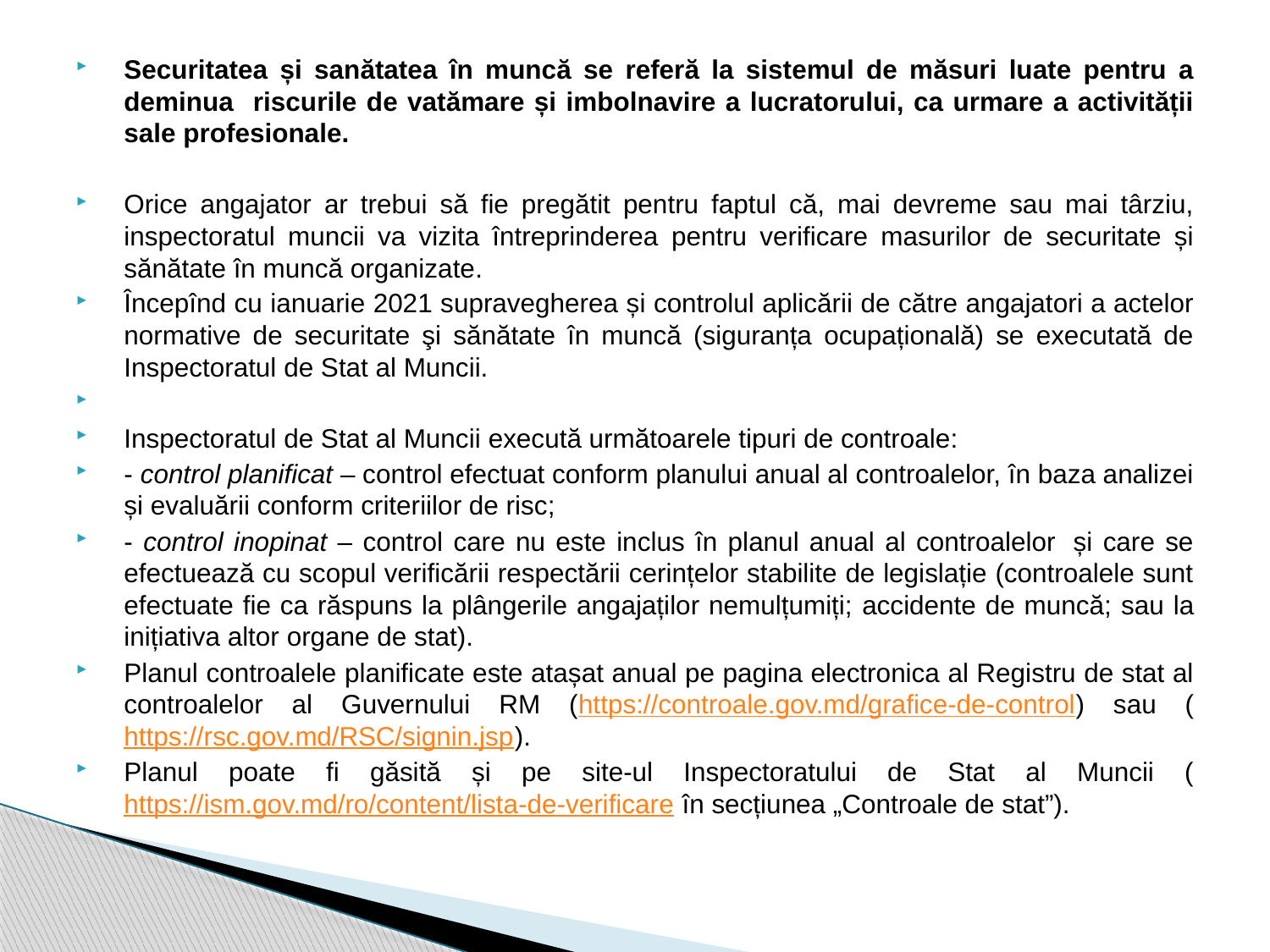

Securitatea și sanătatea în muncă se referă la sistemul de măsuri luate pentru a deminua  riscurile de vatămare și imbolnavire a lucratorului, ca urmare a activității sale profesionale.

Orice angajator ar trebui să fie pregătit pentru faptul că, mai devreme sau mai târziu, inspectoratul muncii va vizita întreprinderea pentru verificare masurilor de securitate și sănătate în muncă organizate.
Începînd cu ianuarie 2021 supravegherea și controlul aplicării de către angajatori a actelor normative de securitate şi sănătate în muncă (siguranța ocupațională) se executată de Inspectoratul de Stat al Muncii.

Inspectoratul de Stat al Muncii execută următoarele tipuri de controale:
- control planificat – control efectuat conform planului anual al controalelor, în baza analizei și evaluării conform criteriilor de risc;
- control inopinat – control care nu este inclus în planul anual al controalelor  și care se efectuează cu scopul verificării respectării cerințelor stabilite de legislație (controalele sunt efectuate fie ca răspuns la plângerile angajaților nemulțumiți; accidente de muncă; sau la inițiativa altor organe de stat).
Planul controalele planificate este atașat anual pe pagina electronica al Registru de stat al controalelor al Guvernului RM (https://controale.gov.md/grafice-de-control) sau (https://rsc.gov.md/RSC/signin.jsp).
Planul poate fi găsită și pe site-ul Inspectoratului de Stat al Muncii (https://ism.gov.md/ro/content/lista-de-verificare în secțiunea „Controale de stat”).